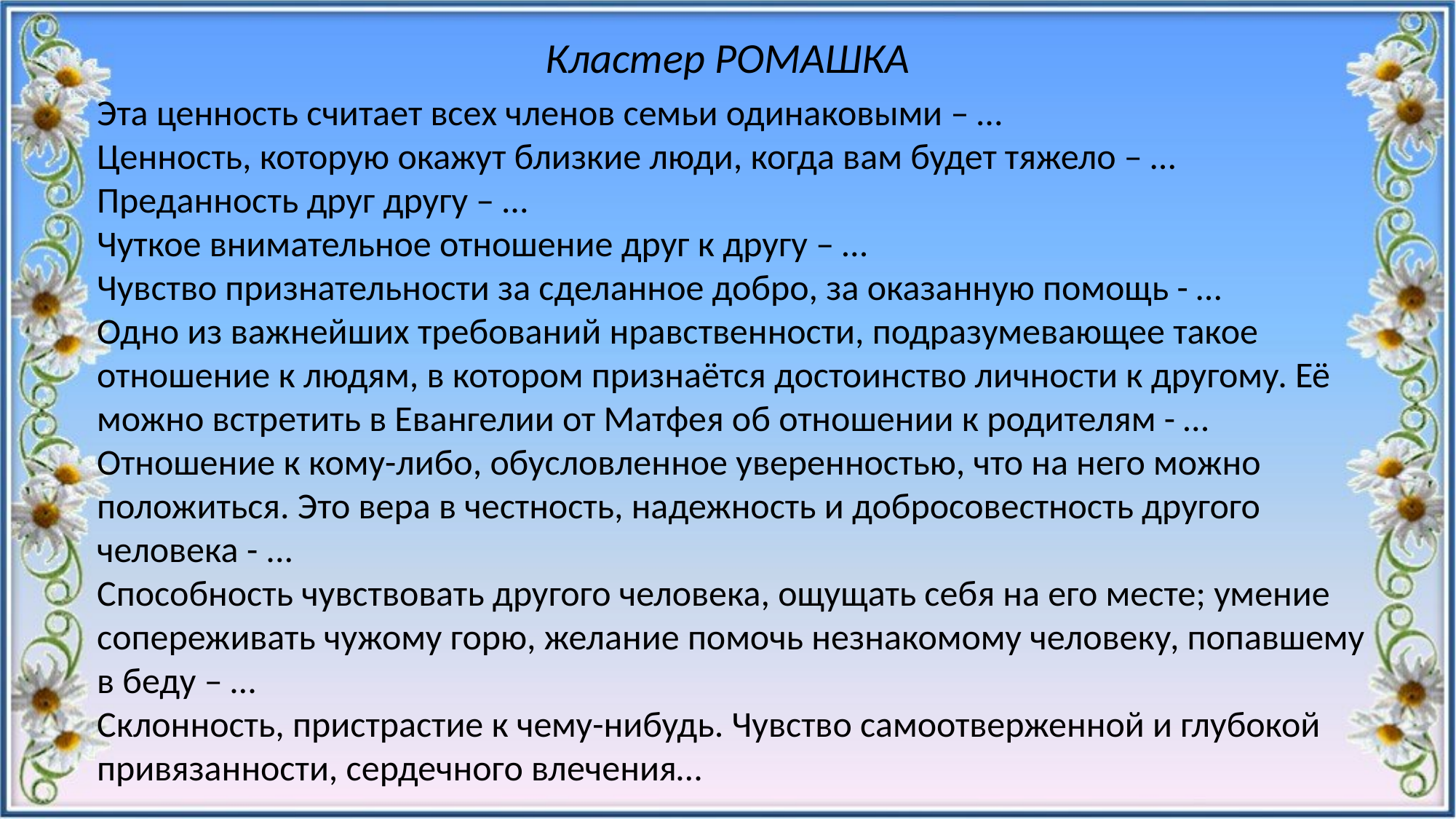

# Кластер РОМАШКА
Эта ценность считает всех членов семьи одинаковыми – …
Ценность, которую окажут близкие люди, когда вам будет тяжело – …
Преданность друг другу – …
Чуткое внимательное отношение друг к другу – …
Чувство признательности за сделанное добро, за оказанную помощь - …
Одно из важнейших требований нравственности, подразумевающее такое отношение к людям, в котором признаётся достоинство личности к другому. Её можно встретить в Евангелии от Матфея об отношении к родителям - …
Отношение к кому-либо, обусловленное уверенностью, что на него можно положиться. Это вера в честность, надежность и добросовестность другого человека - ...
Способность чувствовать другого человека, ощущать себя на его месте; умение сопереживать чужому горю, желание помочь незнакомому человеку, попавшему в беду – …
Склонность, пристрастие к чему-нибудь. Чувство самоотверженной и глубокой привязанности, сердечного влечения…